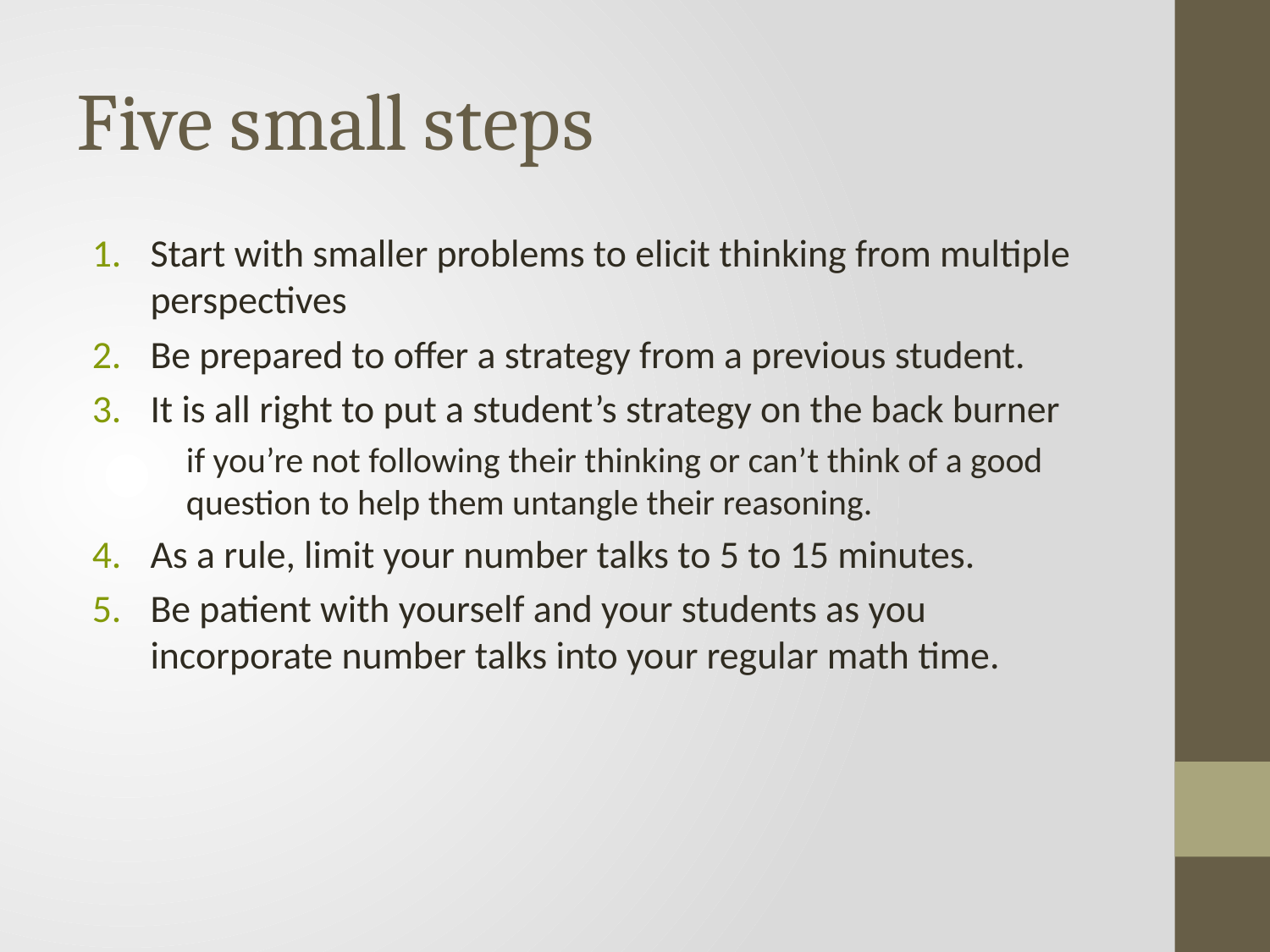

# Five small steps
Start with smaller problems to elicit thinking from multiple perspectives
Be prepared to offer a strategy from a previous student.
It is all right to put a student’s strategy on the back burner
	if you’re not following their thinking or can’t think of a good question to help them untangle their reasoning.
As a rule, limit your number talks to 5 to 15 minutes.
Be patient with yourself and your students as you incorporate number talks into your regular math time.